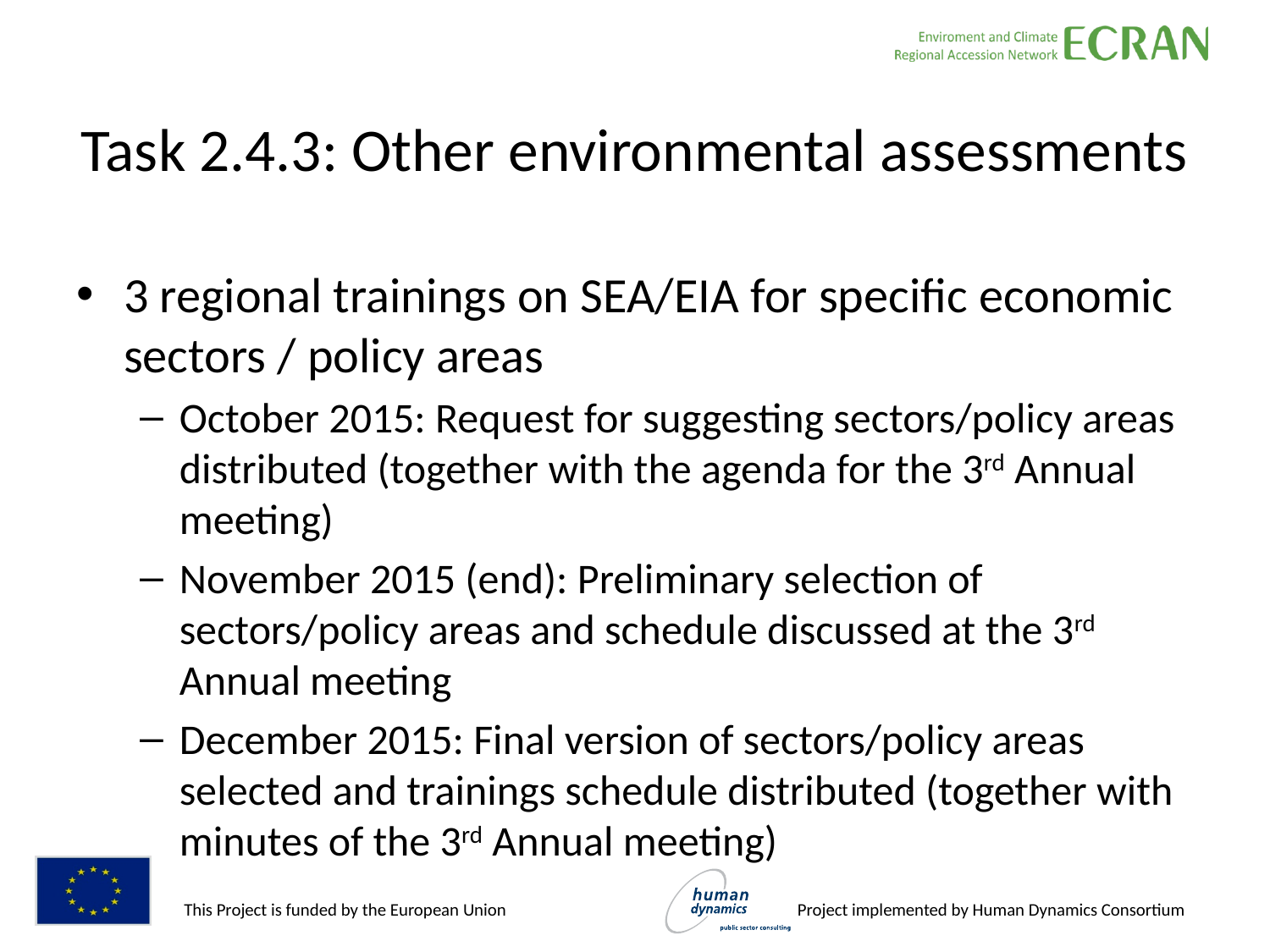

# Task 2.4.3: Other environmental assessments
3 regional trainings on SEA/EIA for specific economic sectors / policy areas
October 2015: Request for suggesting sectors/policy areas distributed (together with the agenda for the 3rd Annual meeting)
November 2015 (end): Preliminary selection of sectors/policy areas and schedule discussed at the 3rd Annual meeting
December 2015: Final version of sectors/policy areas selected and trainings schedule distributed (together with minutes of the 3rd Annual meeting)